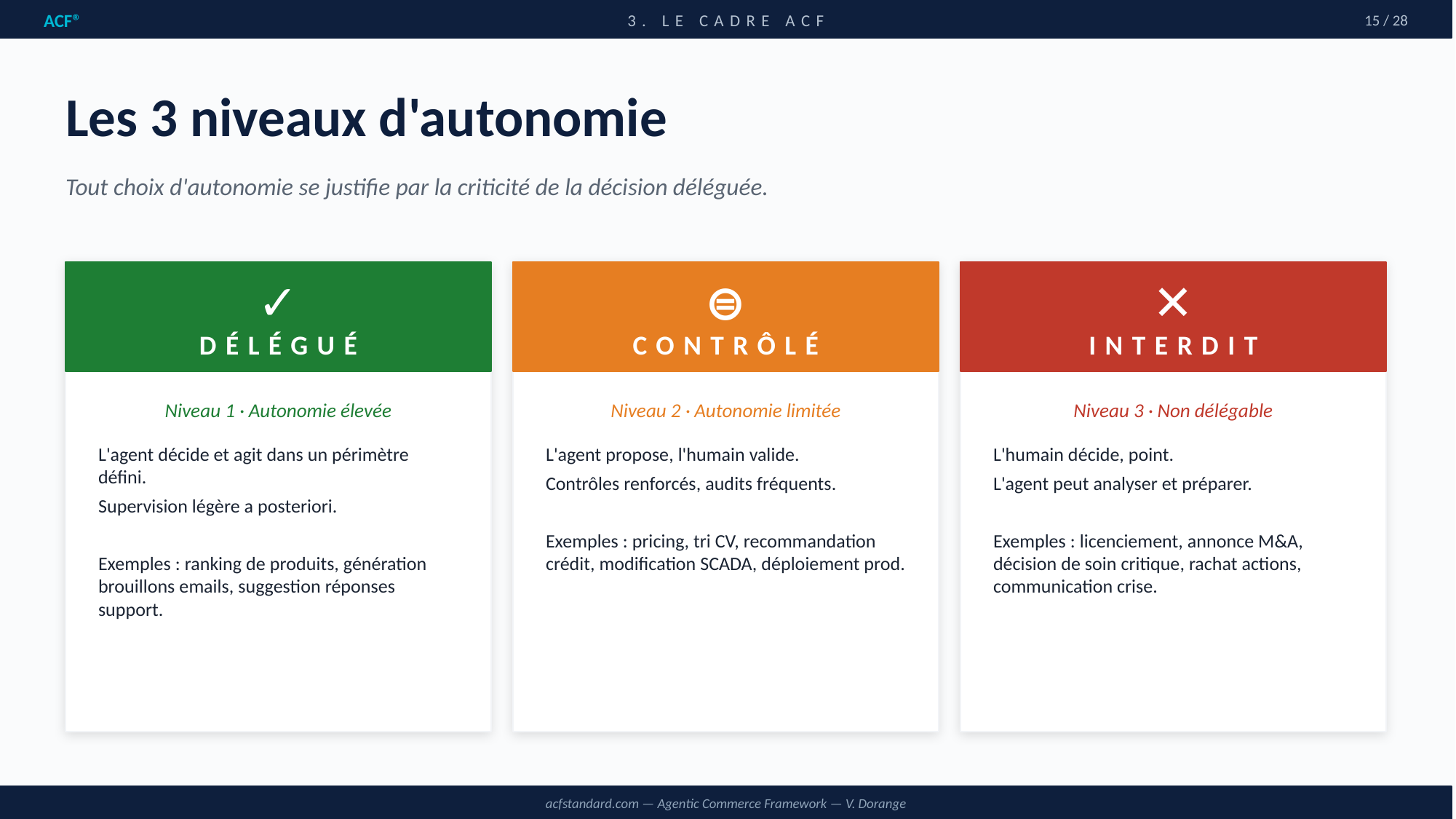

ACF®
3. LE CADRE ACF
15 / 28
Les 3 niveaux d'autonomie
Tout choix d'autonomie se justifie par la criticité de la décision déléguée.

✓
⊜
✕
DÉLÉGUÉ
CONTRÔLÉ
INTERDIT
Niveau 1 · Autonomie élevée
Niveau 2 · Autonomie limitée
Niveau 3 · Non délégable
L'agent décide et agit dans un périmètre défini.
Supervision légère a posteriori.

Exemples : ranking de produits, génération brouillons emails, suggestion réponses support.
L'agent propose, l'humain valide.
Contrôles renforcés, audits fréquents.

Exemples : pricing, tri CV, recommandation crédit, modification SCADA, déploiement prod.
L'humain décide, point.
L'agent peut analyser et préparer.

Exemples : licenciement, annonce M&A, décision de soin critique, rachat actions, communication crise.

acfstandard.com — Agentic Commerce Framework — V. Dorange